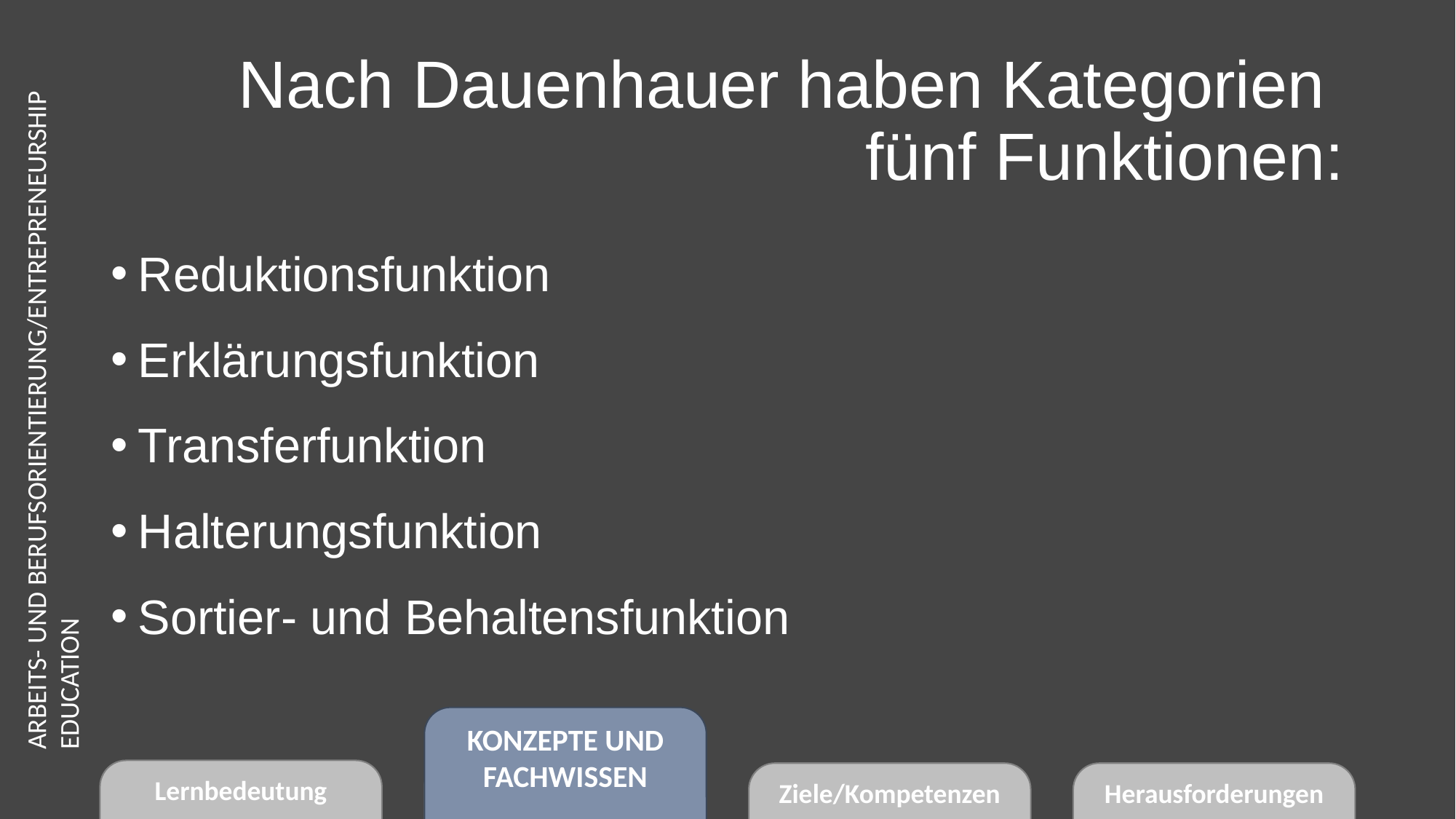

# Nach Dauenhauer haben Kategorien fünf Funktionen:
Reduktionsfunktion
Erklärungsfunktion
Transferfunktion
Halterungsfunktion
Sortier- und Behaltensfunktion